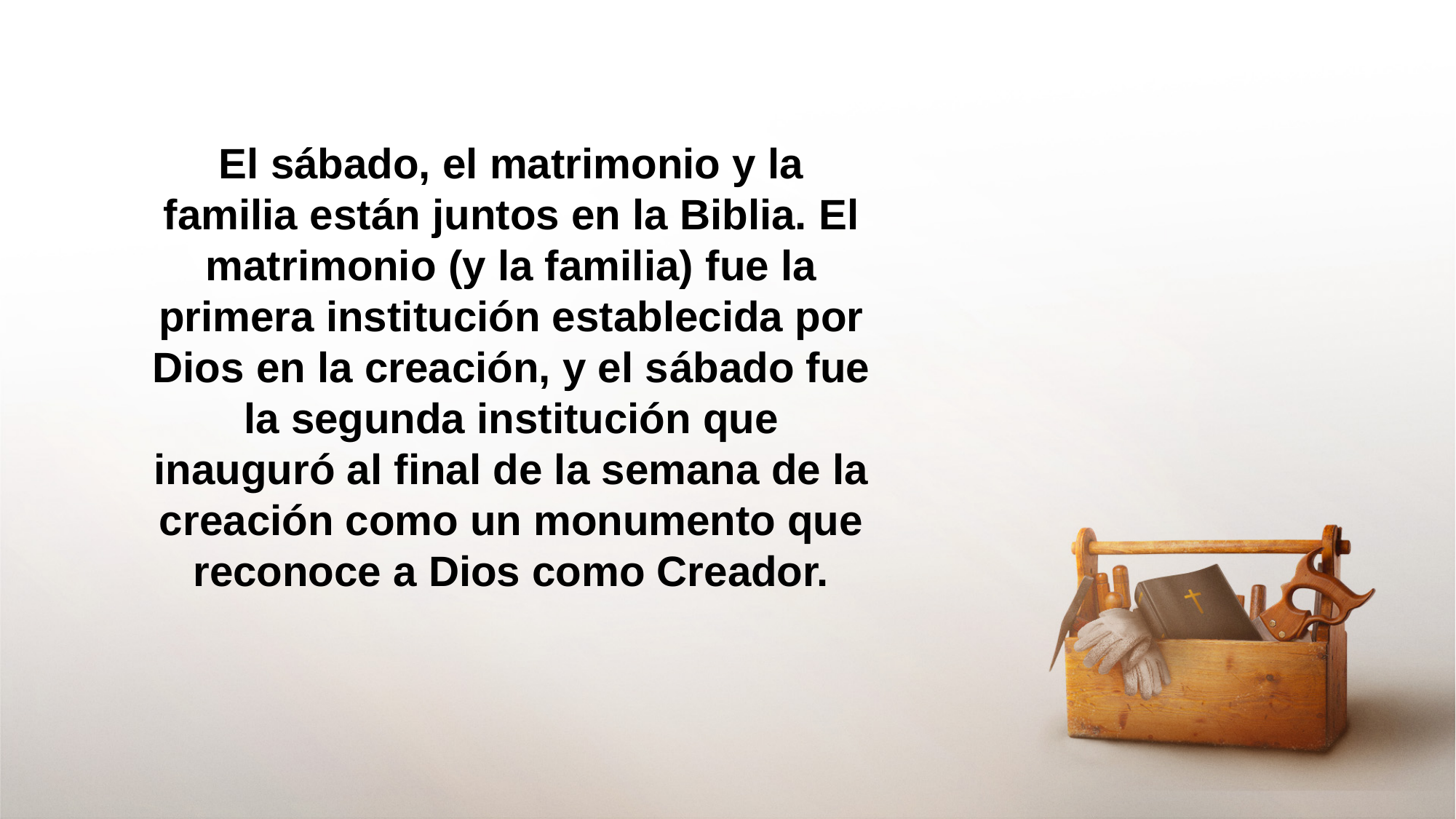

El sábado, el matrimonio y la familia están juntos en la Biblia. El matrimonio (y la familia) fue la primera institución establecida por Dios en la creación, y el sábado fue la segunda institución que inauguró al final de la semana de la creación como un monumento que reconoce a Dios como Creador.